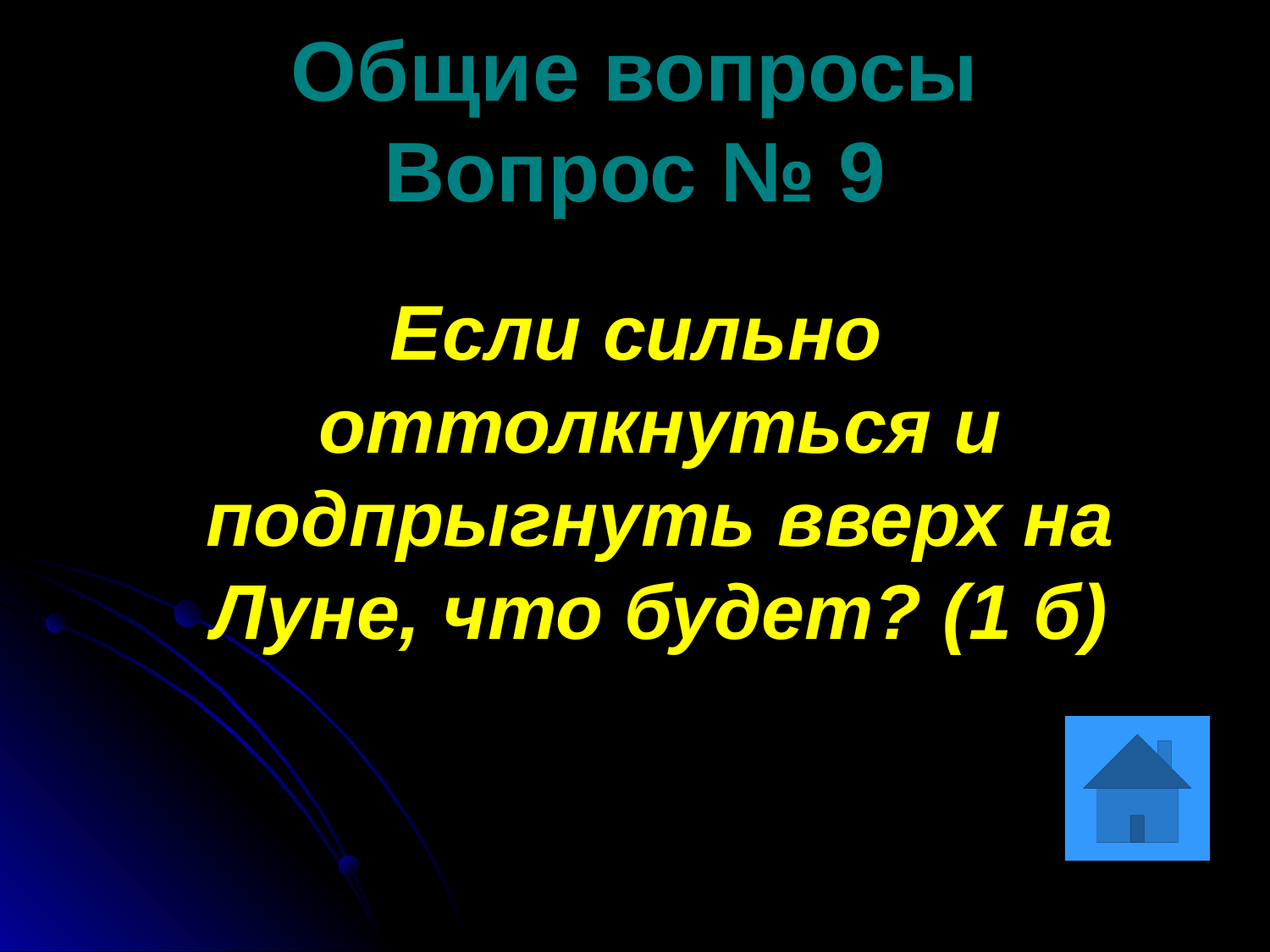

# Общие вопросы Вопрос № 9
Если сильно оттолкнуться и подпрыгнуть вверх на Луне, что будет? (1 б)